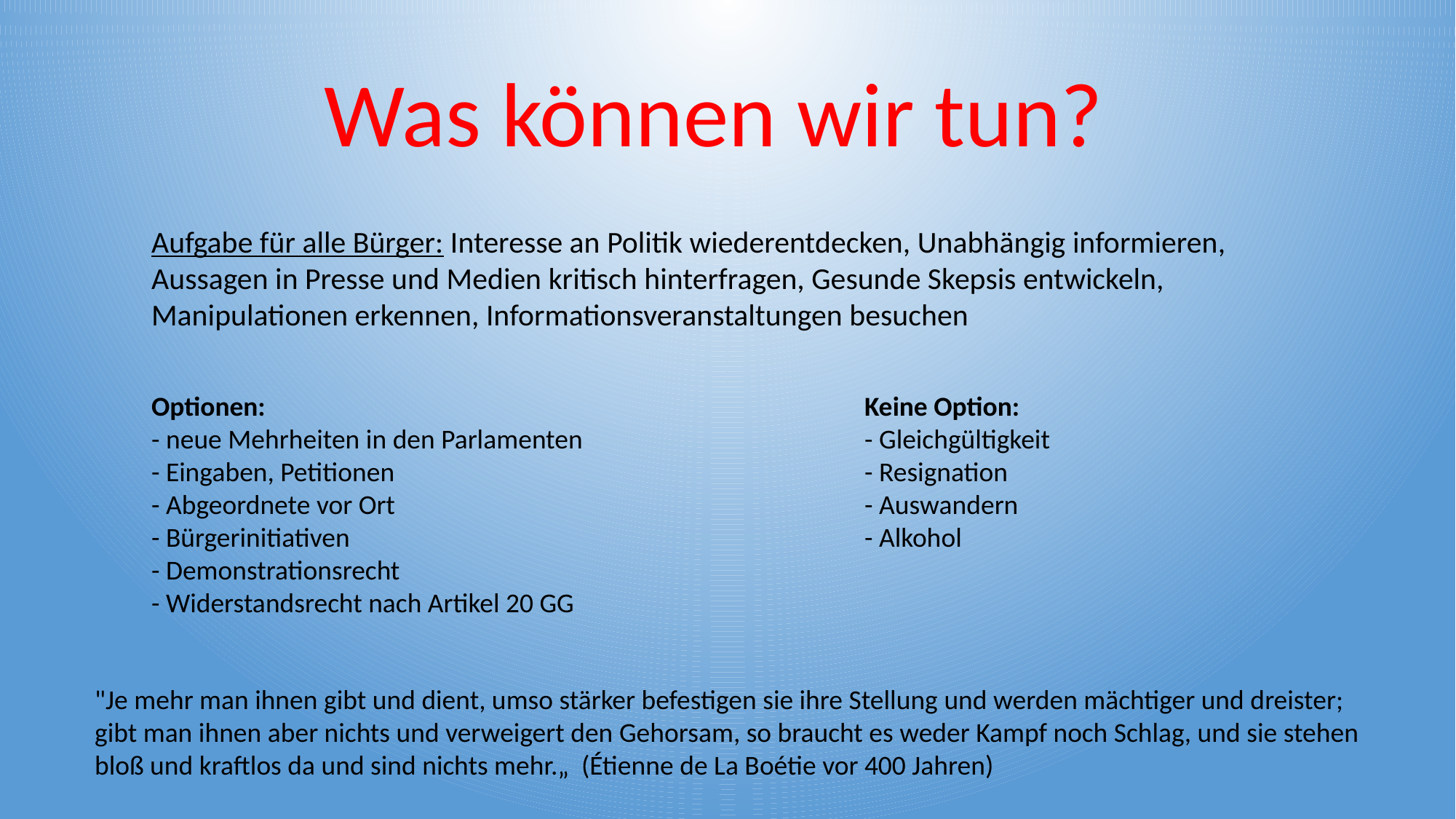

Was können wir tun?
Aufgabe für alle Bürger: Interesse an Politik wiederentdecken, Unabhängig informieren, Aussagen in Presse und Medien kritisch hinterfragen, Gesunde Skepsis entwickeln, Manipulationen erkennen, Informationsveranstaltungen besuchen
Optionen:
- neue Mehrheiten in den Parlamenten
- Eingaben, Petitionen
- Abgeordnete vor Ort
- Bürgerinitiativen
- Demonstrationsrecht
- Widerstandsrecht nach Artikel 20 GG
Keine Option:
- Gleichgültigkeit
- Resignation
- Auswandern
- Alkohol
"Je mehr man ihnen gibt und dient, umso stärker befestigen sie ihre Stellung und werden mächtiger und dreister; gibt man ihnen aber nichts und verweigert den Gehorsam, so braucht es weder Kampf noch Schlag, und sie stehen bloß und kraftlos da und sind nichts mehr.„  (Étienne de La Boétie vor 400 Jahren)